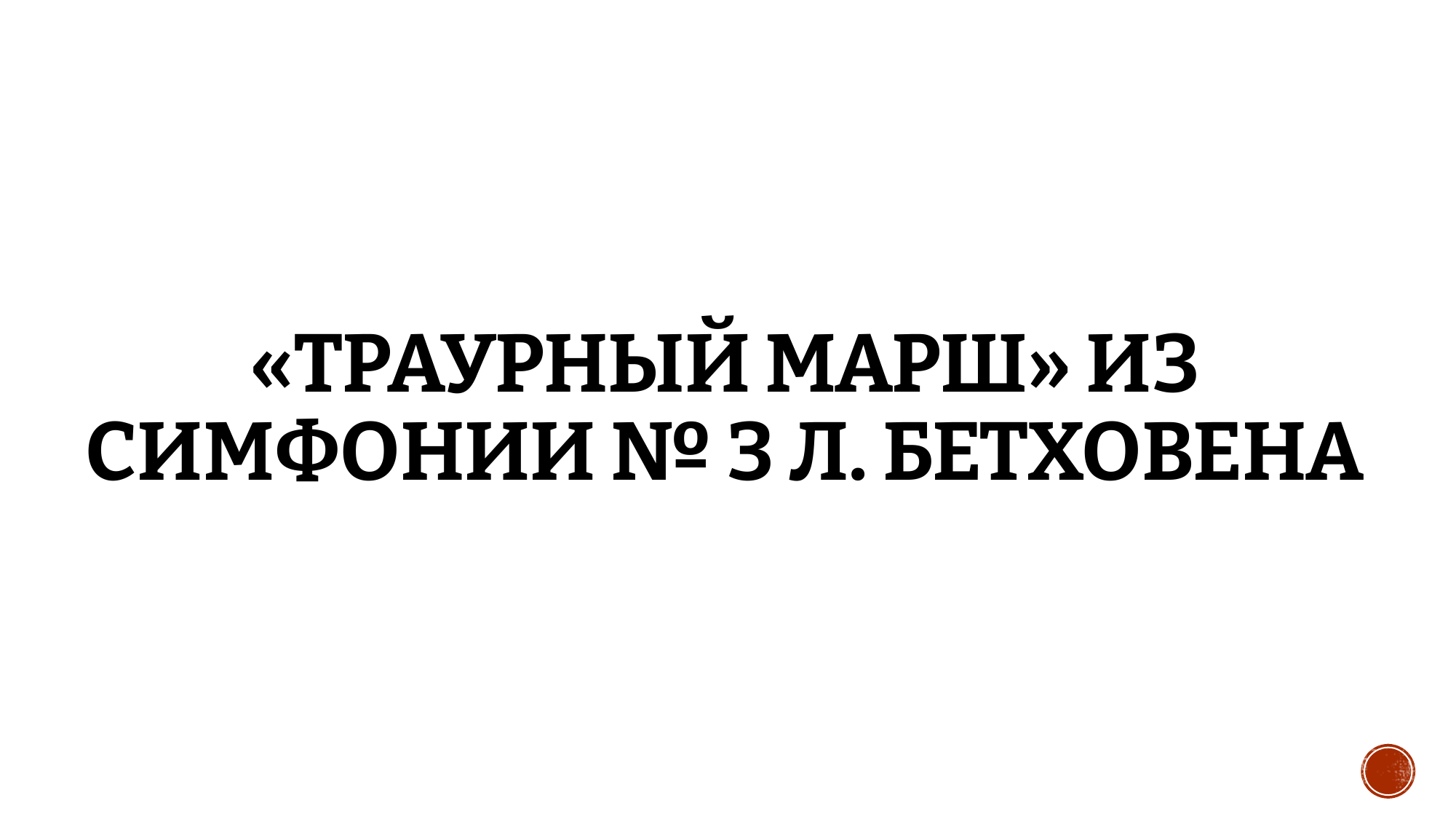

# «Траурный марш» из симфонии № 3 Л. Бетховена